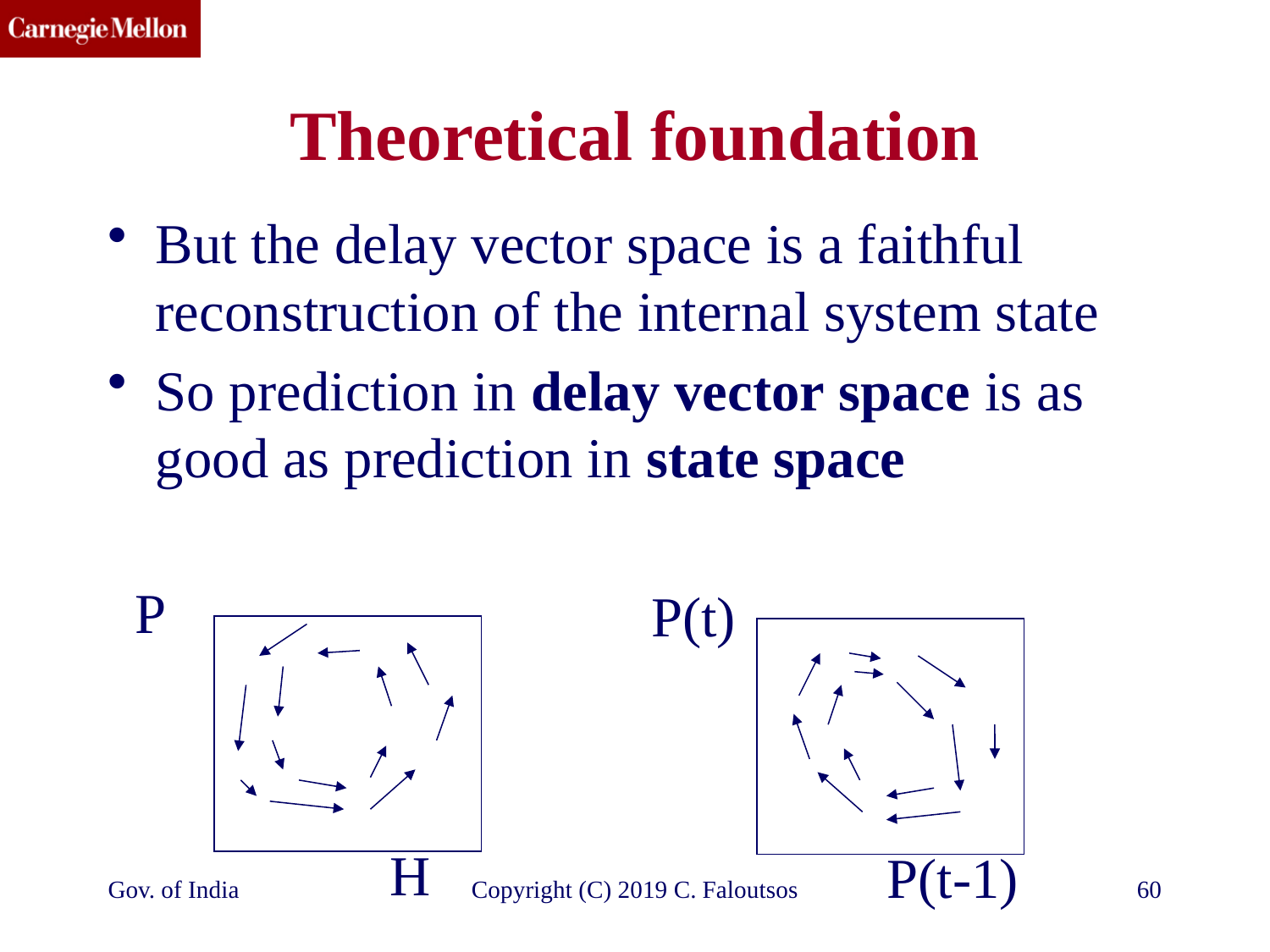

# Theoretical foundation
But the delay vector space is a faithful reconstruction of the internal system state
So prediction in delay vector space is as good as prediction in state space
P

H
P(t)

P(t-1)
Gov. of India
Copyright (C) 2019 C. Faloutsos
60